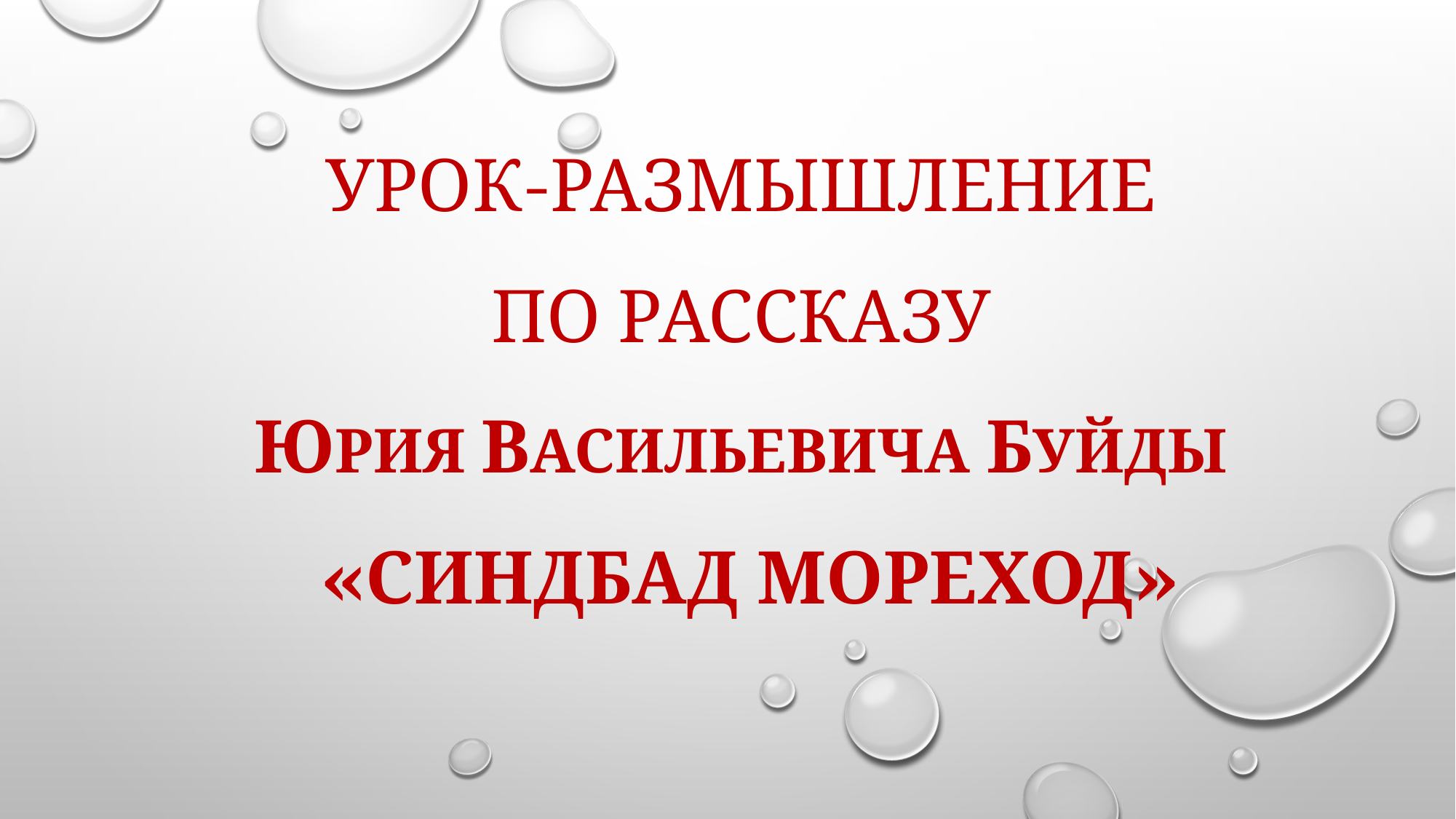

# Урок-размышление по рассказу Юрия Васильевича Буйды «Синдбад Мореход»